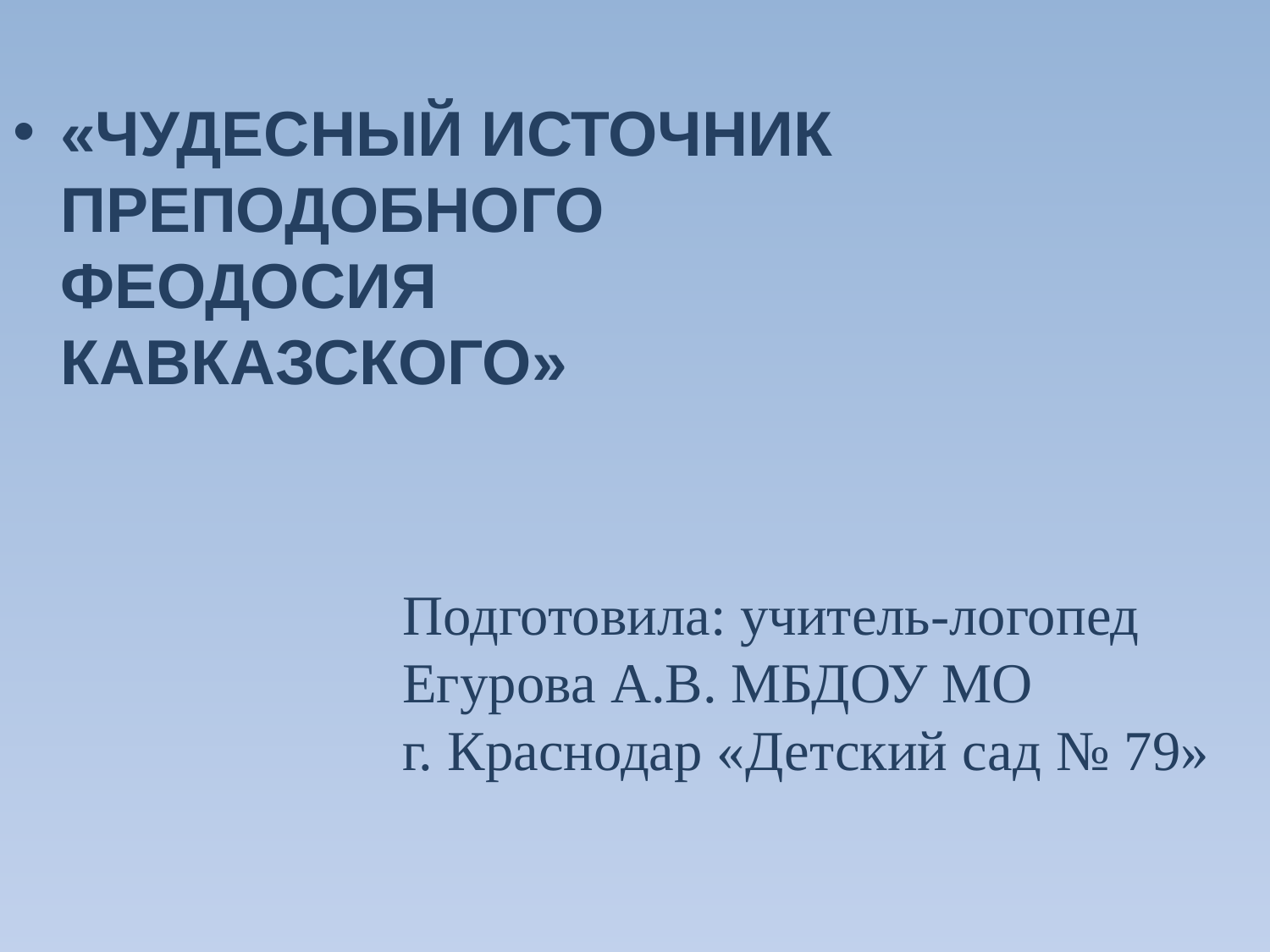

«ЧУДЕСНЫЙ ИСТОЧНИК ПРЕПОДОБНОГО ФЕОДОСИЯ КАВКАЗСКОГО»
Подготовила: учитель-логопед Егурова А.В. МБДОУ МО
г. Краснодар «Детский сад № 79»